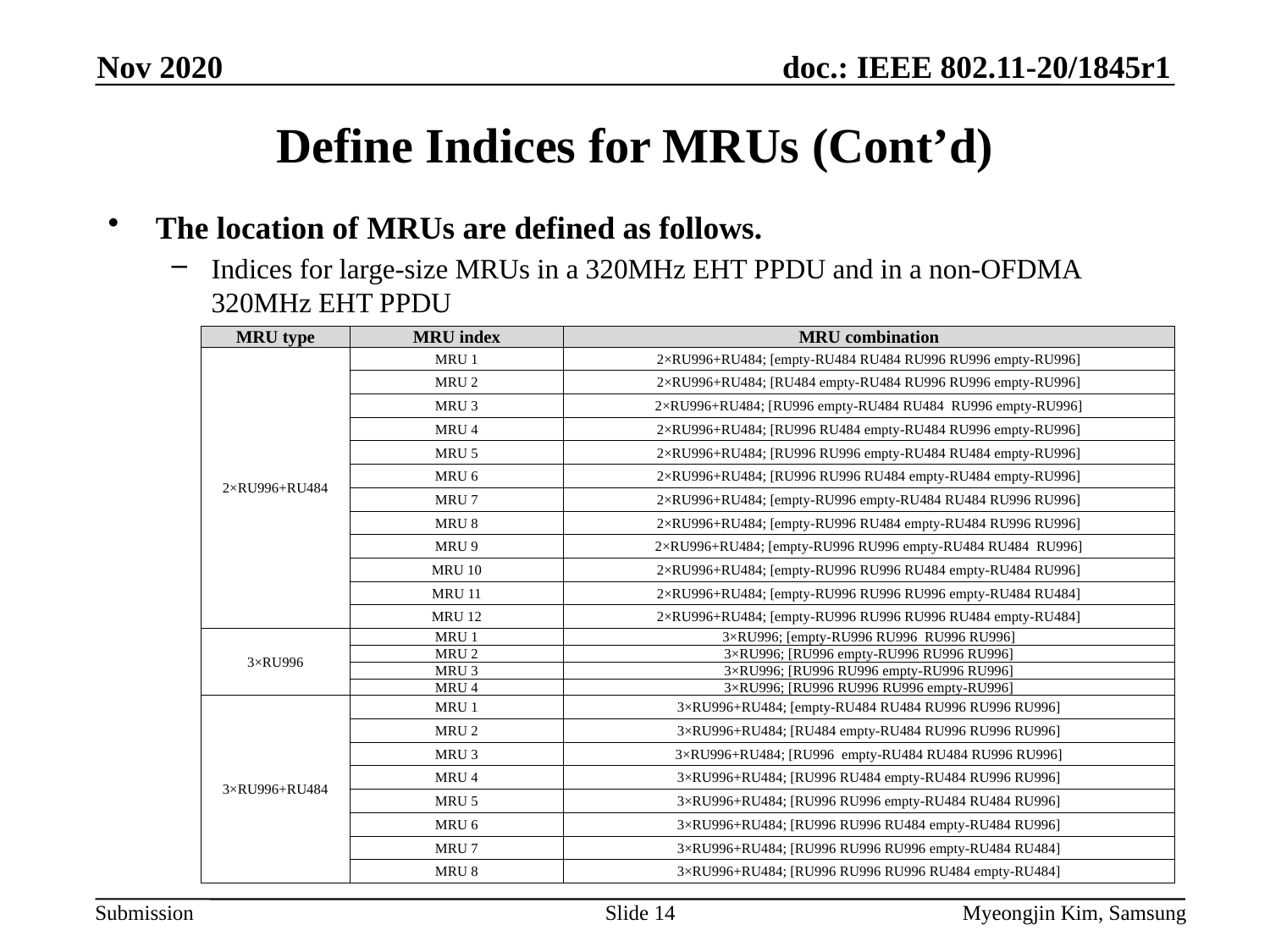

Nov 2020
# Define Indices for MRUs (Cont’d)
The location of MRUs are defined as follows.
Indices for large-size MRUs in a 320MHz EHT PPDU and in a non-OFDMA 320MHz EHT PPDU

| MRU type | MRU index | MRU combination |
| --- | --- | --- |
| 2×RU996+RU484 | MRU 1 | 2×RU996+RU484; [empty-RU484 RU484 RU996 RU996 empty-RU996] |
|  | MRU 2 | 2×RU996+RU484; [RU484 empty-RU484 RU996 RU996 empty-RU996] |
|  | MRU 3 | 2×RU996+RU484; [RU996 empty-RU484 RU484 RU996 empty-RU996] |
|  | MRU 4 | 2×RU996+RU484; [RU996 RU484 empty-RU484 RU996 empty-RU996] |
|  | MRU 5 | 2×RU996+RU484; [RU996 RU996 empty-RU484 RU484 empty-RU996] |
|  | MRU 6 | 2×RU996+RU484; [RU996 RU996 RU484 empty-RU484 empty-RU996] |
|  | MRU 7 | 2×RU996+RU484; [empty-RU996 empty-RU484 RU484 RU996 RU996] |
|  | MRU 8 | 2×RU996+RU484; [empty-RU996 RU484 empty-RU484 RU996 RU996] |
|  | MRU 9 | 2×RU996+RU484; [empty-RU996 RU996 empty-RU484 RU484 RU996] |
|  | MRU 10 | 2×RU996+RU484; [empty-RU996 RU996 RU484 empty-RU484 RU996] |
|  | MRU 11 | 2×RU996+RU484; [empty-RU996 RU996 RU996 empty-RU484 RU484] |
|  | MRU 12 | 2×RU996+RU484; [empty-RU996 RU996 RU996 RU484 empty-RU484] |
| 3×RU996 | MRU 1 | 3×RU996; [empty-RU996 RU996 RU996 RU996] |
|  | MRU 2 | 3×RU996; [RU996 empty-RU996 RU996 RU996] |
|  | MRU 3 | 3×RU996; [RU996 RU996 empty-RU996 RU996] |
|  | MRU 4 | 3×RU996; [RU996 RU996 RU996 empty-RU996] |
| 3×RU996+RU484 | MRU 1 | 3×RU996+RU484; [empty-RU484 RU484 RU996 RU996 RU996] |
|  | MRU 2 | 3×RU996+RU484; [RU484 empty-RU484 RU996 RU996 RU996] |
|  | MRU 3 | 3×RU996+RU484; [RU996 empty-RU484 RU484 RU996 RU996] |
|  | MRU 4 | 3×RU996+RU484; [RU996 RU484 empty-RU484 RU996 RU996] |
|  | MRU 5 | 3×RU996+RU484; [RU996 RU996 empty-RU484 RU484 RU996] |
|  | MRU 6 | 3×RU996+RU484; [RU996 RU996 RU484 empty-RU484 RU996] |
|  | MRU 7 | 3×RU996+RU484; [RU996 RU996 RU996 empty-RU484 RU484] |
|  | MRU 8 | 3×RU996+RU484; [RU996 RU996 RU996 RU484 empty-RU484] |
Slide 14
Myeongjin Kim, Samsung